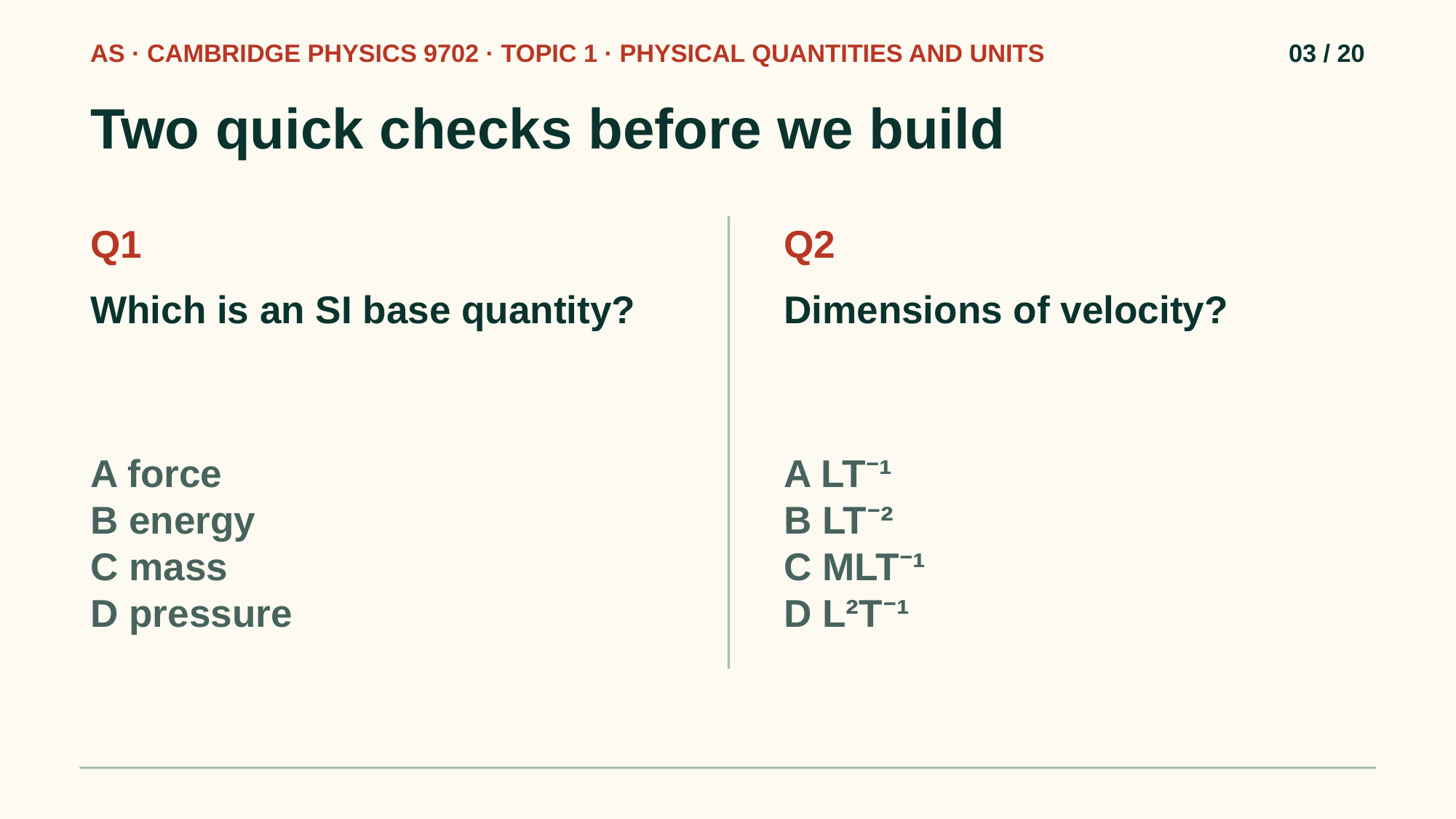

AS · CAMBRIDGE PHYSICS 9702 · TOPIC 1 · PHYSICAL QUANTITIES AND UNITS
03 / 20
Two quick checks before we build
Q1
Q2

Which is an SI base quantity?
Dimensions of velocity?
A force
B energy
C mass
D pressure
A LT⁻¹
B LT⁻²
C MLT⁻¹
D L²T⁻¹